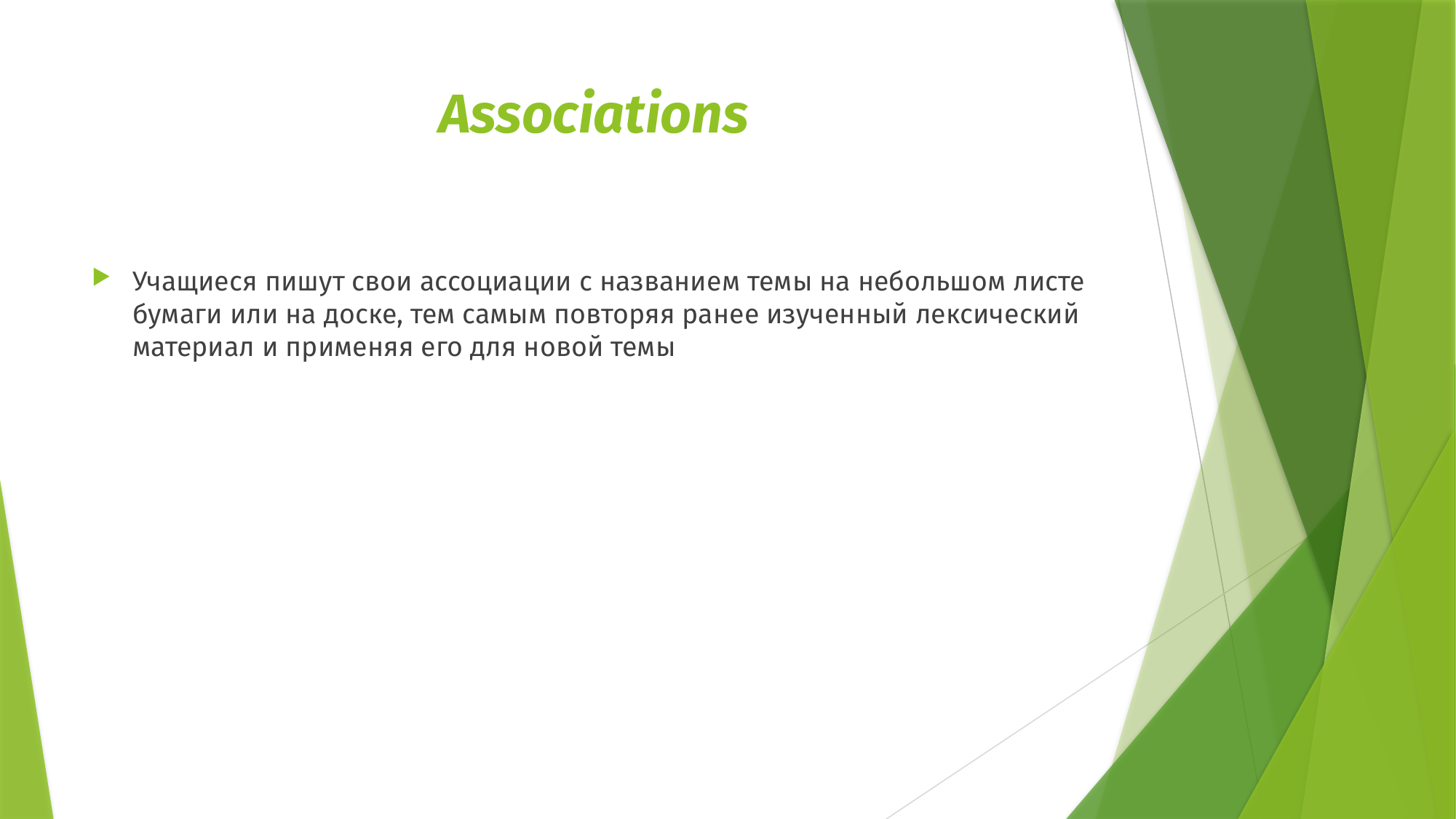

# Associations
Учащиеся пишут свои ассоциации с названием темы на небольшом листе бумаги или на доске, тем самым повторяя ранее изученный лексический материал и применяя его для новой темы